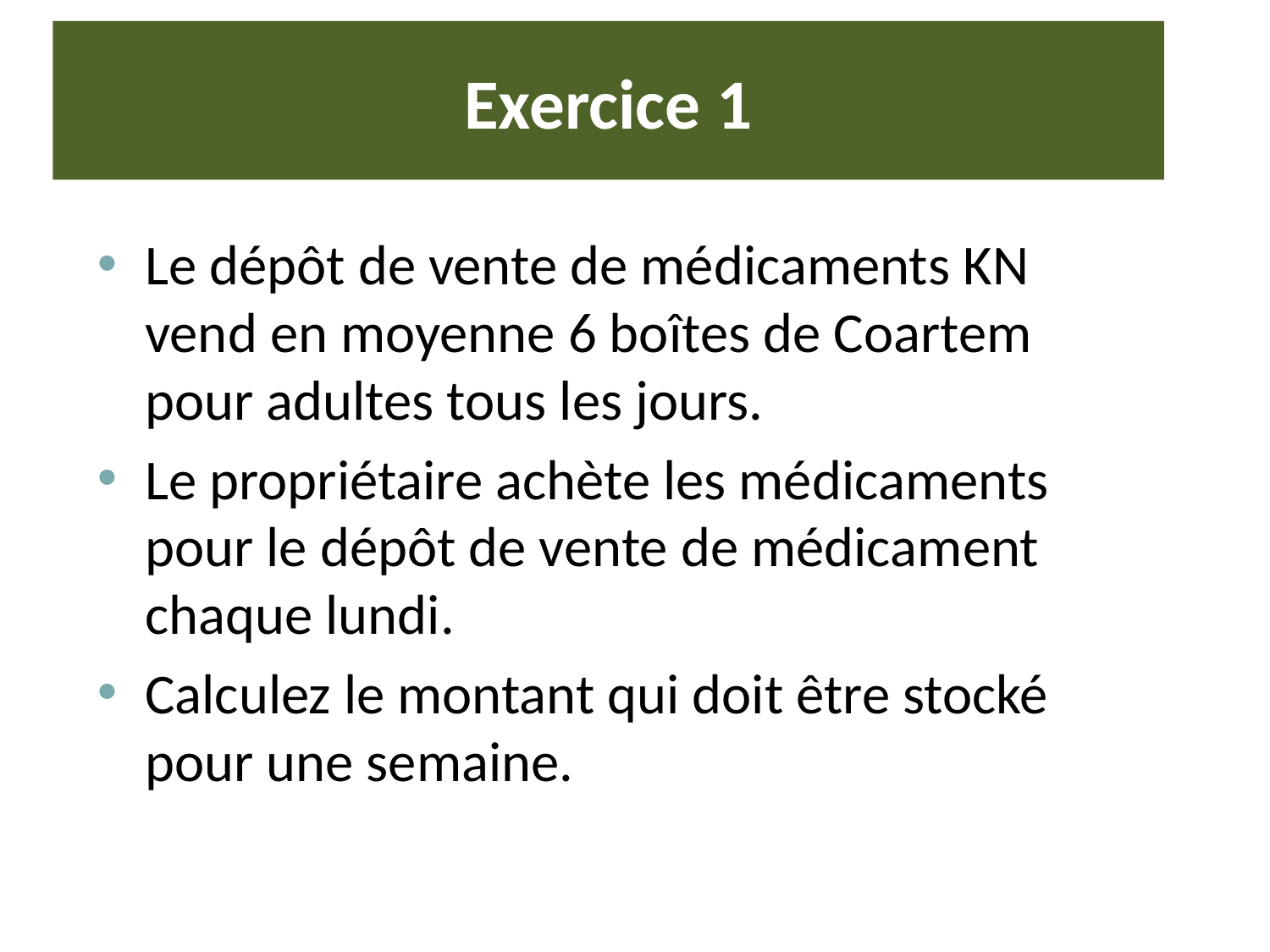

# Exercice 1
Le dépôt de vente de médicaments KN vend en moyenne 6 boîtes de Coartem pour adultes tous les jours.
Le propriétaire achète les médicaments pour le dépôt de vente de médicament chaque lundi.
Calculez le montant qui doit être stocké pour une semaine.